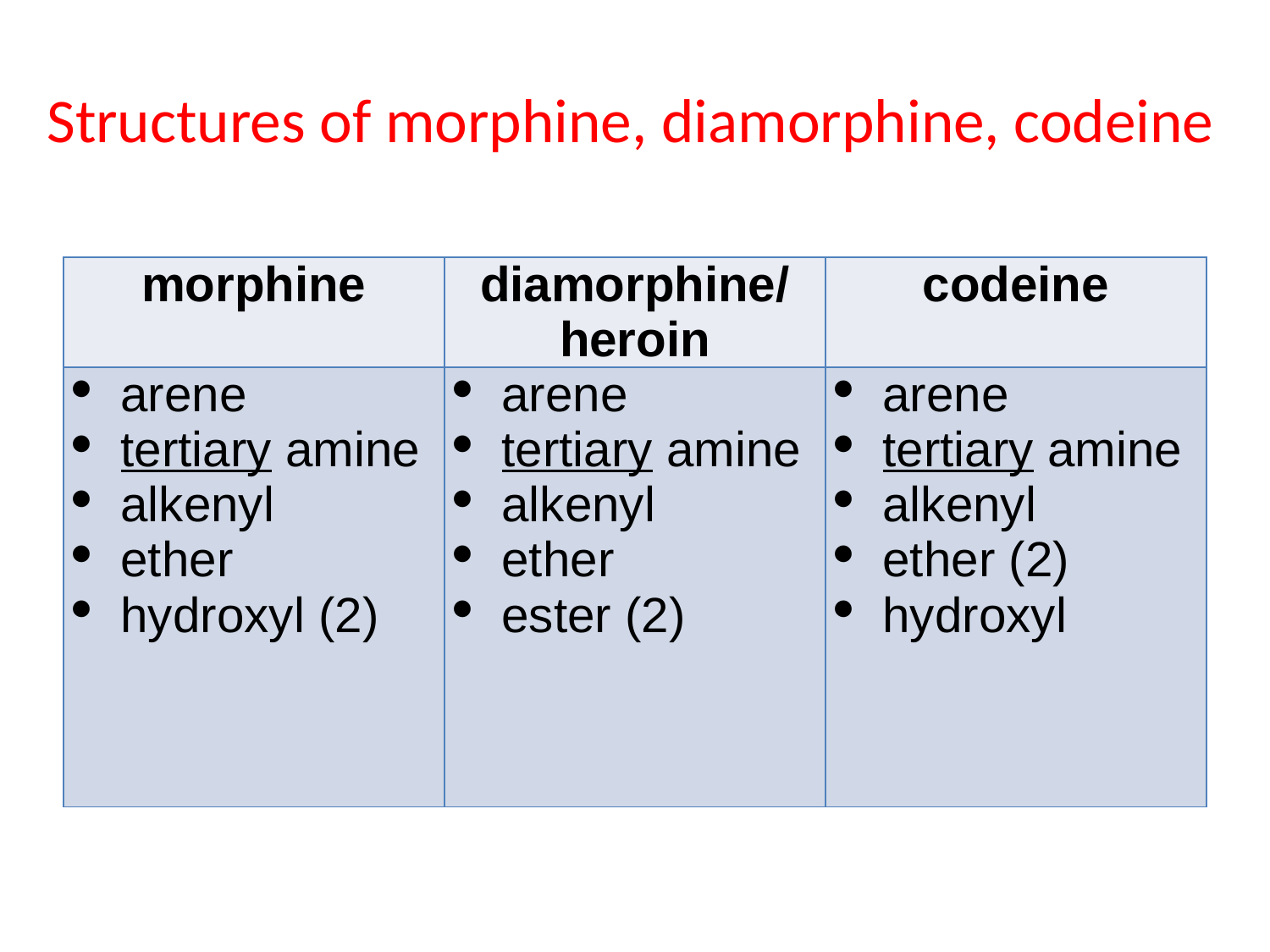

# Structures of morphine, diamorphine, codeine
| morphine | diamorphine/heroin | codeine |
| --- | --- | --- |
| arene tertiary amine alkenyl ether hydroxyl (2) | arene tertiary amine alkenyl ether ester (2) | arene tertiary amine alkenyl ether (2) hydroxyl |